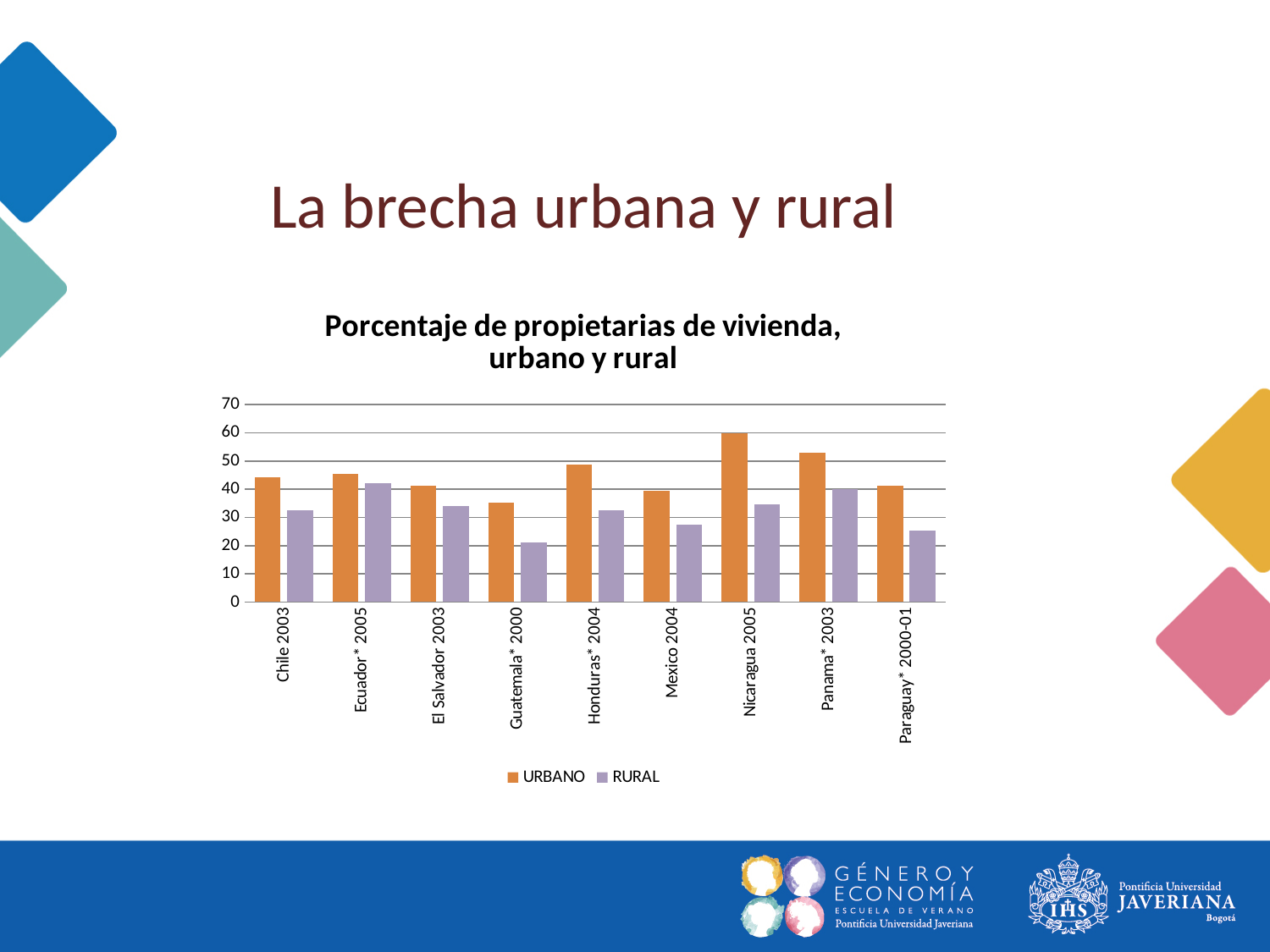

# La brecha urbana y rural

### Chart: Porcentaje de propietarias de vivienda, urbano y rural

| Category | URBANO | RURAL |
|---|---|---|
| Chile 2003 | 44.1 | 32.5 |
| Ecuador* 2005 | 45.5 | 42.2 |
| El Salvador 2003 | 41.1 | 34.1 |
| Guatemala* 2000 | 35.300000000000004 | 21.1 |
| Honduras* 2004 | 48.7 | 32.4 |
| Mexico 2004 | 39.5 | 27.3 |
| Nicaragua 2005 | 59.8 | 34.7 |
| Panama* 2003 | 52.8 | 40.1 |
| Paraguay* 2000-01 | 41.1 | 25.4 |